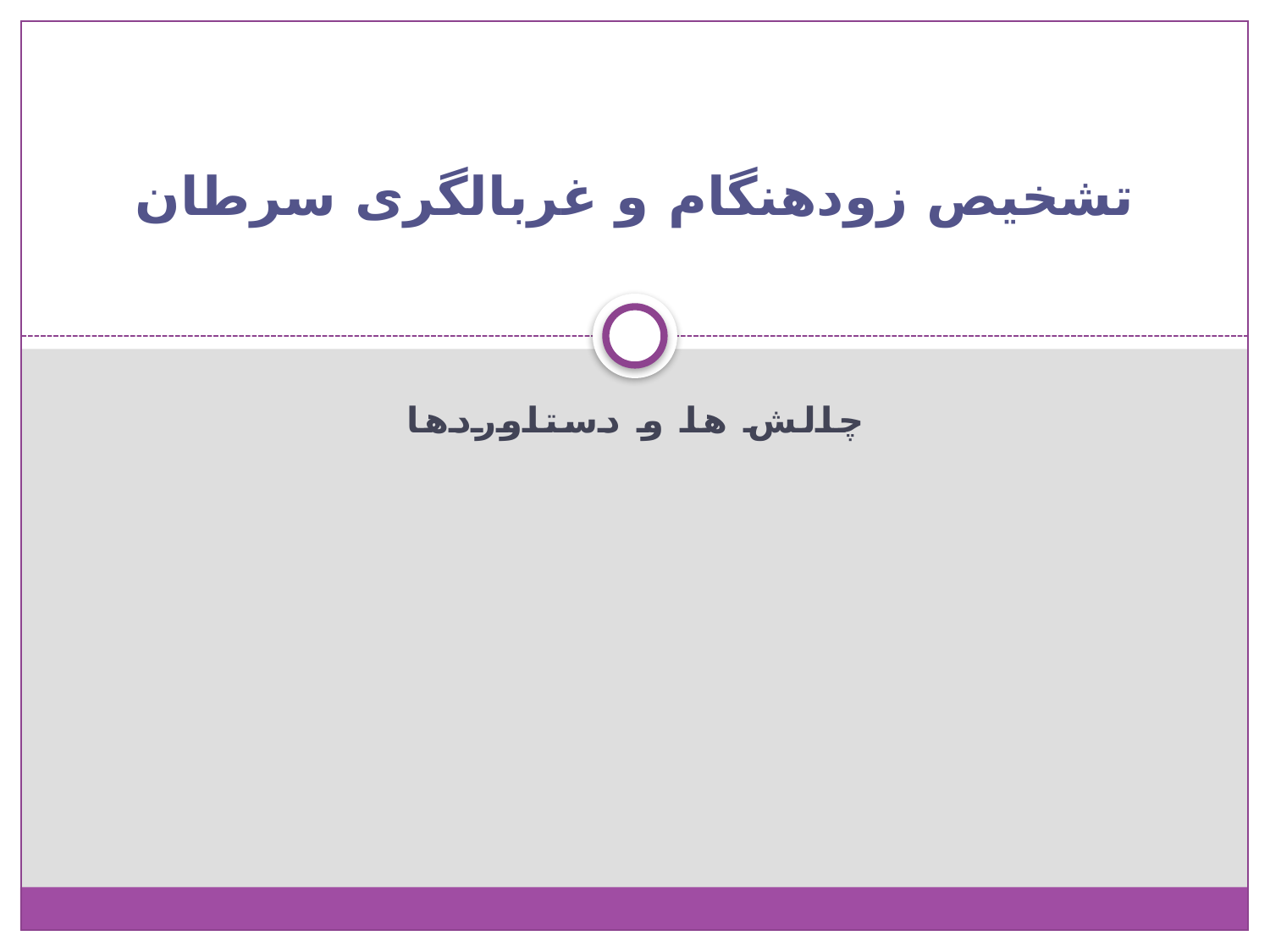

# تشخیص زودهنگام و غربالگری سرطان
چالش ها و دستاوردها